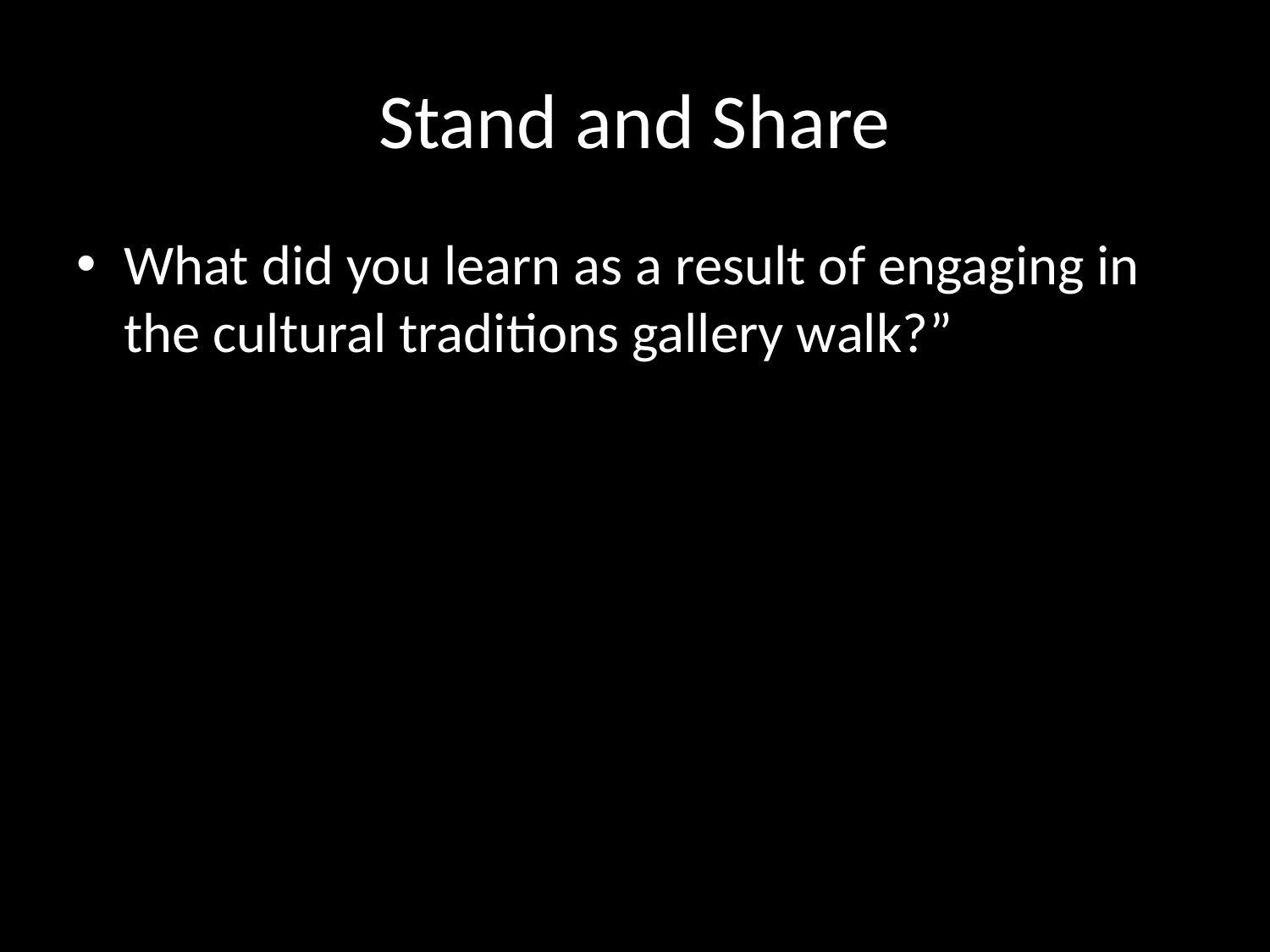

# Stand and Share
What did you learn as a result of engaging in the cultural traditions gallery walk?”